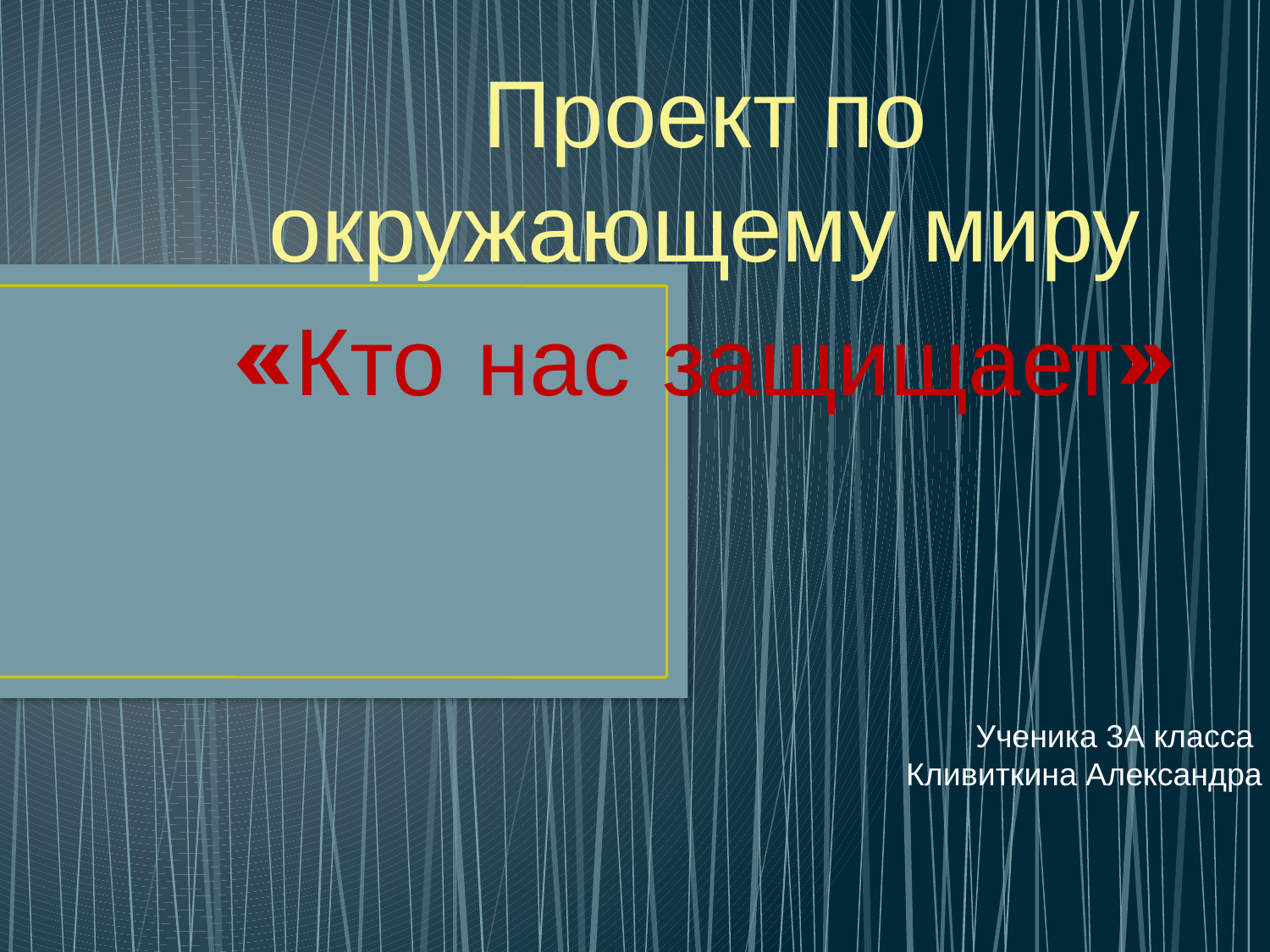

Проект по окружающему миру
«Кто нас защищает»
#
Ученика 3А класса
Кливиткина Александра